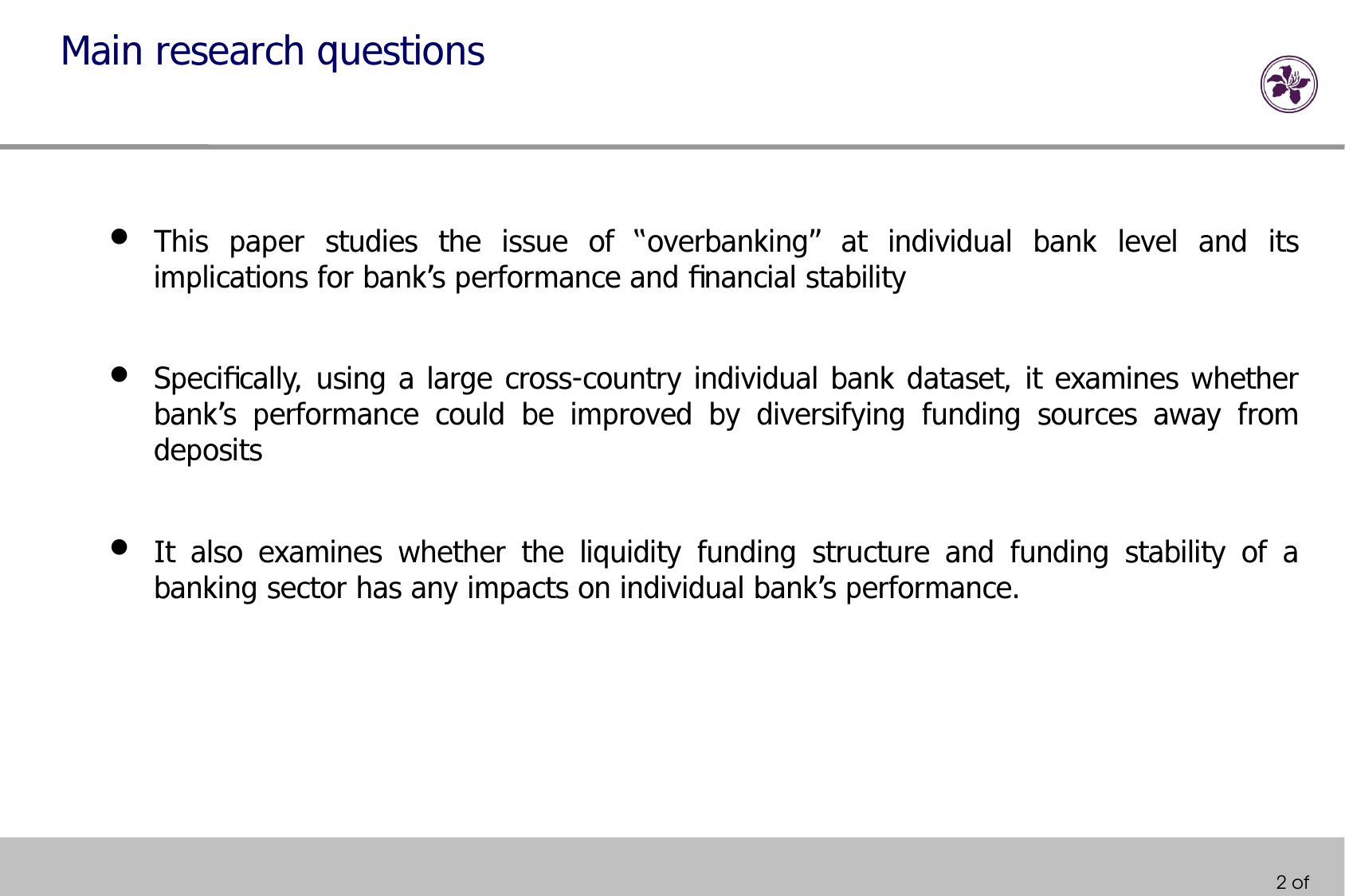

Main research questions
This paper studies the issue of “overbanking” at individual bank level and its implications for bank’s performance and financial stability

Specifically, using a large cross-country individual bank dataset, it examines whether bank’s performance could be improved by diversifying funding sources away from deposits

It also examines whether the liquidity funding structure and funding stability of a banking sector has any impacts on individual bank’s performance.